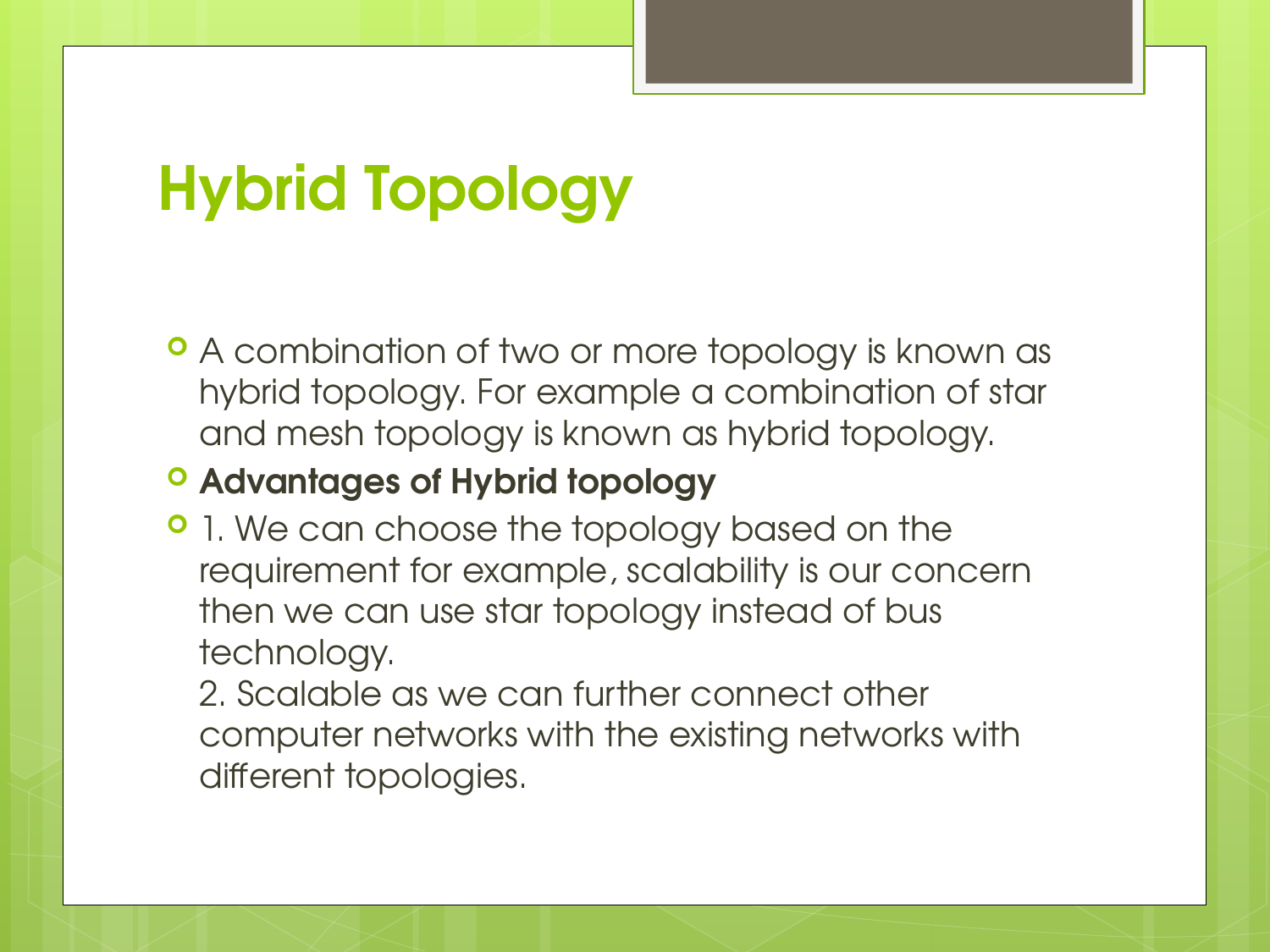

# Hybrid Topology
A combination of two or more topology is known as hybrid topology. For example a combination of star and mesh topology is known as hybrid topology.
Advantages of Hybrid topology
1. We can choose the topology based on the requirement for example, scalability is our concern then we can use star topology instead of bus technology.
2. Scalable as we can further connect other computer networks with the existing networks with different topologies.